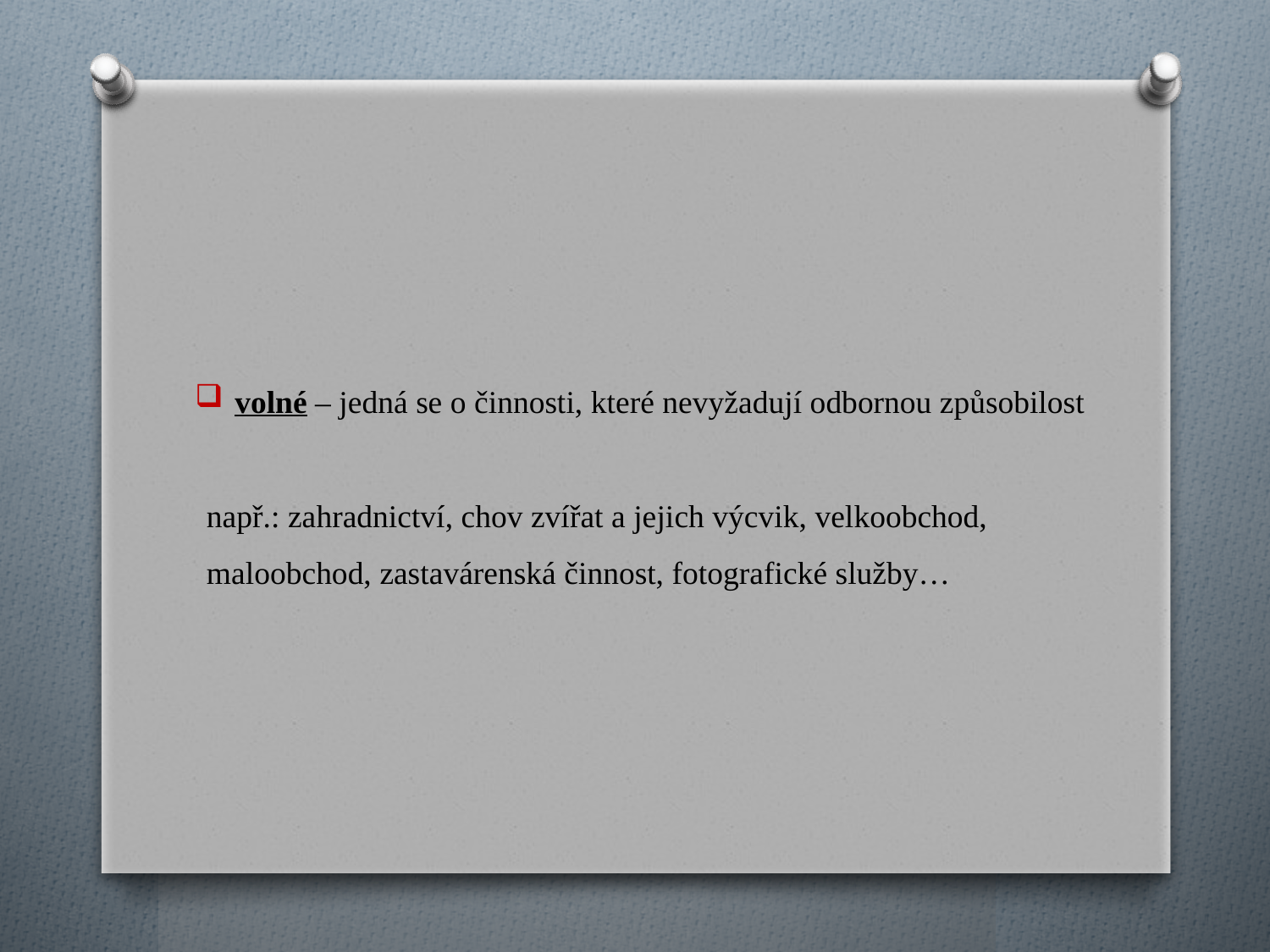

volné – jedná se o činnosti, které nevyžadují odbornou způsobilost

např.: zahradnictví, chov zvířat a jejich výcvik, velkoobchod, maloobchod, zastavárenská činnost, fotografické služby…